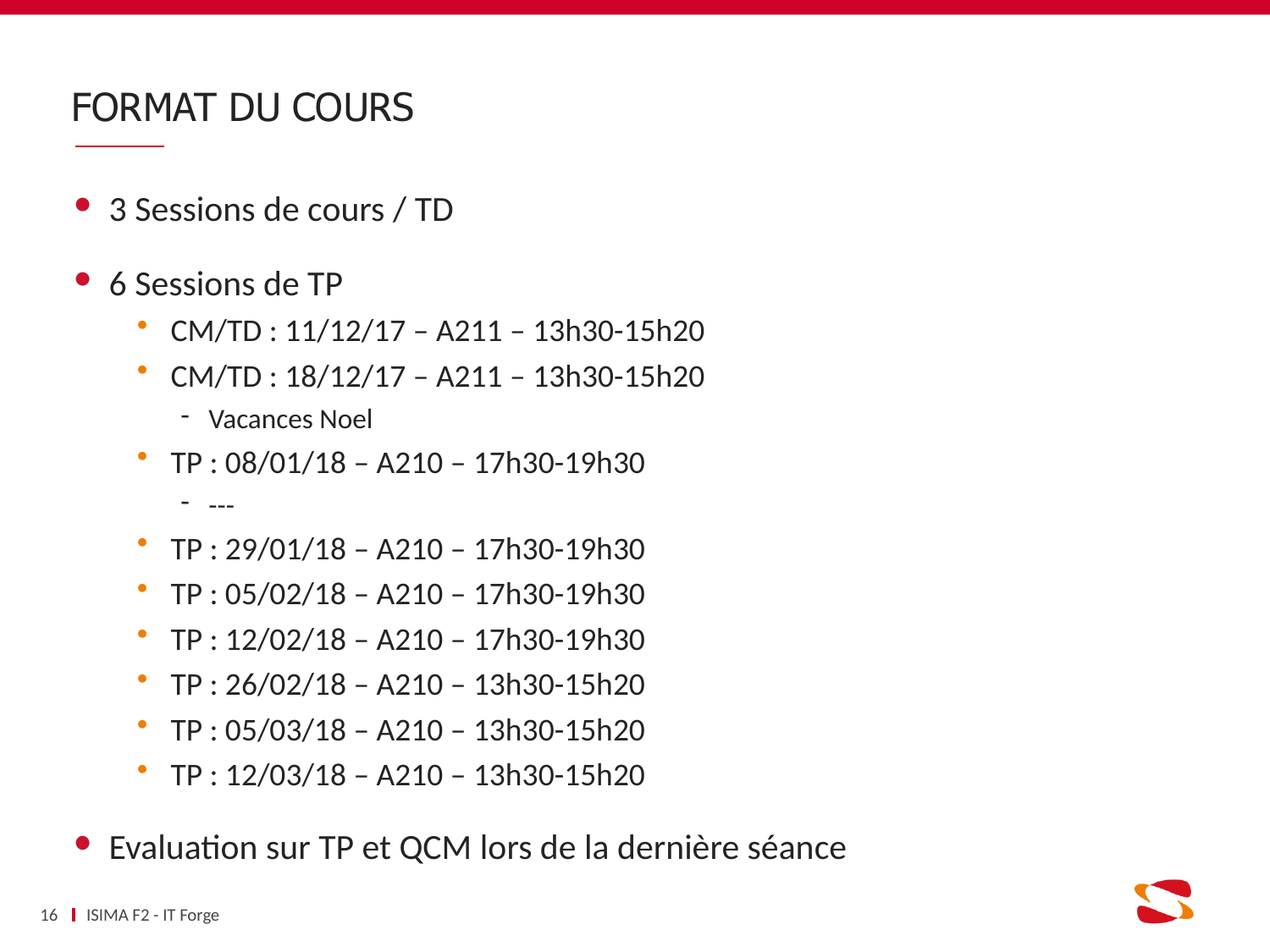

# Format du cours
3 Sessions de cours / TD
6 Sessions de TP
CM/TD : 11/12/17 – A211 – 13h30-15h20
CM/TD : 18/12/17 – A211 – 13h30-15h20
Vacances Noel
TP : 08/01/18 – A210 – 17h30-19h30
---
TP : 29/01/18 – A210 – 17h30-19h30
TP : 05/02/18 – A210 – 17h30-19h30
TP : 12/02/18 – A210 – 17h30-19h30
TP : 26/02/18 – A210 – 13h30-15h20
TP : 05/03/18 – A210 – 13h30-15h20
TP : 12/03/18 – A210 – 13h30-15h20
Evaluation sur TP et QCM lors de la dernière séance

16
ISIMA F2 - IT Forge